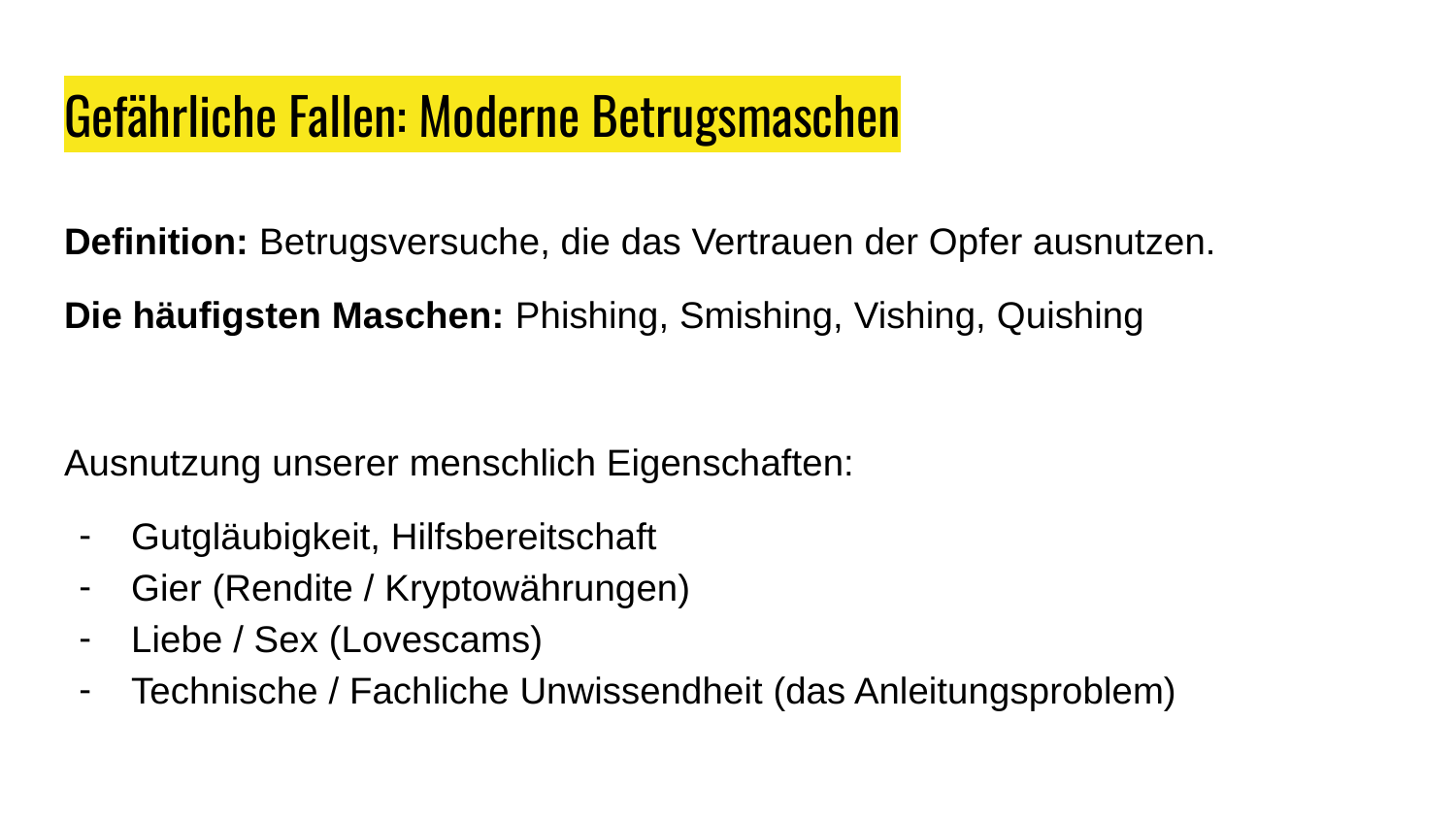

# Gefährliche Fallen: Moderne Betrugsmaschen
Definition: Betrugsversuche, die das Vertrauen der Opfer ausnutzen.
Die häufigsten Maschen: Phishing, Smishing, Vishing, Quishing

Ausnutzung unserer menschlich Eigenschaften:
Gutgläubigkeit, Hilfsbereitschaft
Gier (Rendite / Kryptowährungen)
Liebe / Sex (Lovescams)
Technische / Fachliche Unwissendheit (das Anleitungsproblem)